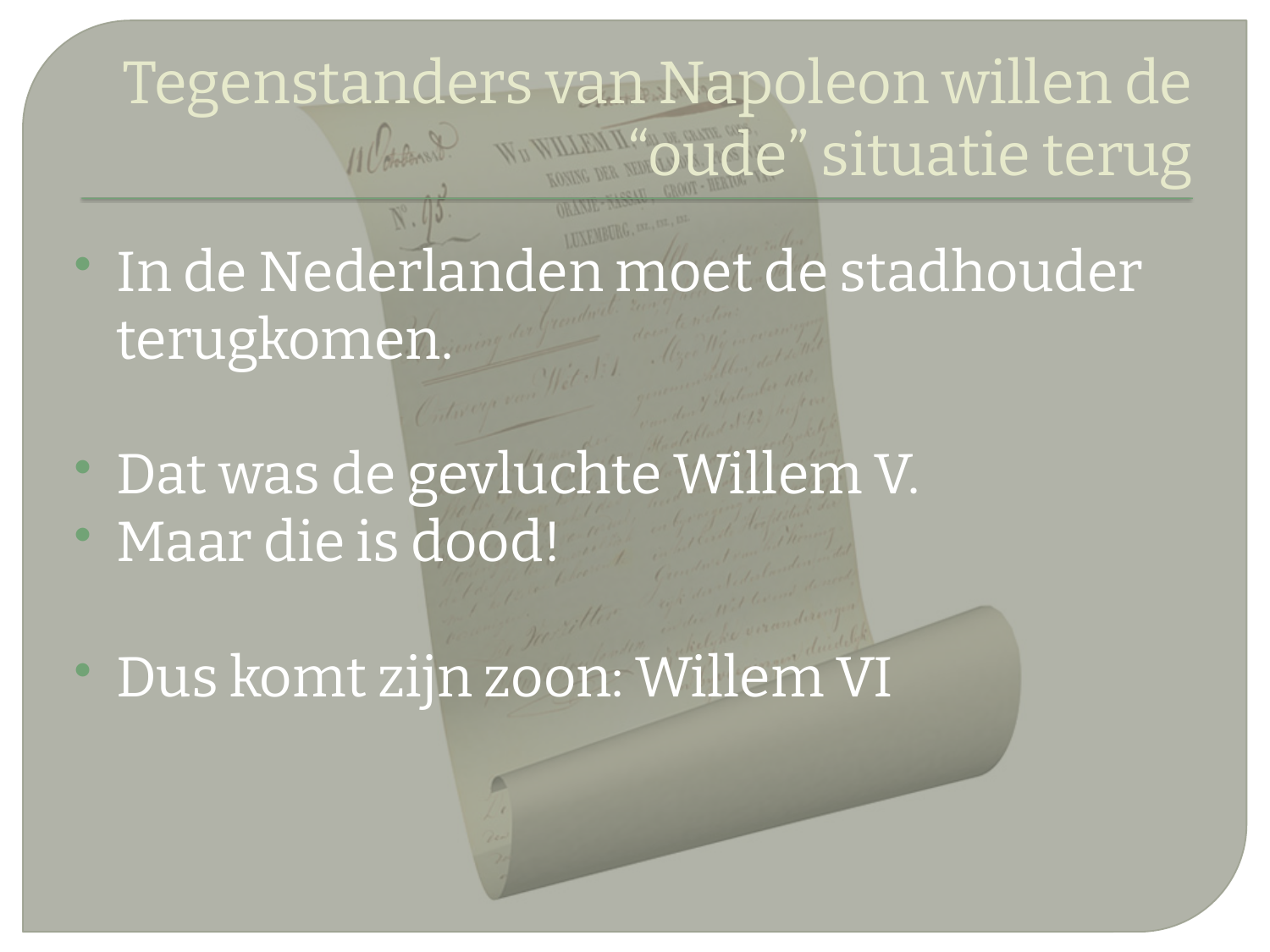

# Tegenstanders van Napoleon willen de “oude” situatie terug
In de Nederlanden moet de stadhouder terugkomen.

Dat was de gevluchte Willem V.
Maar die is dood!

Dus komt zijn zoon: Willem VI